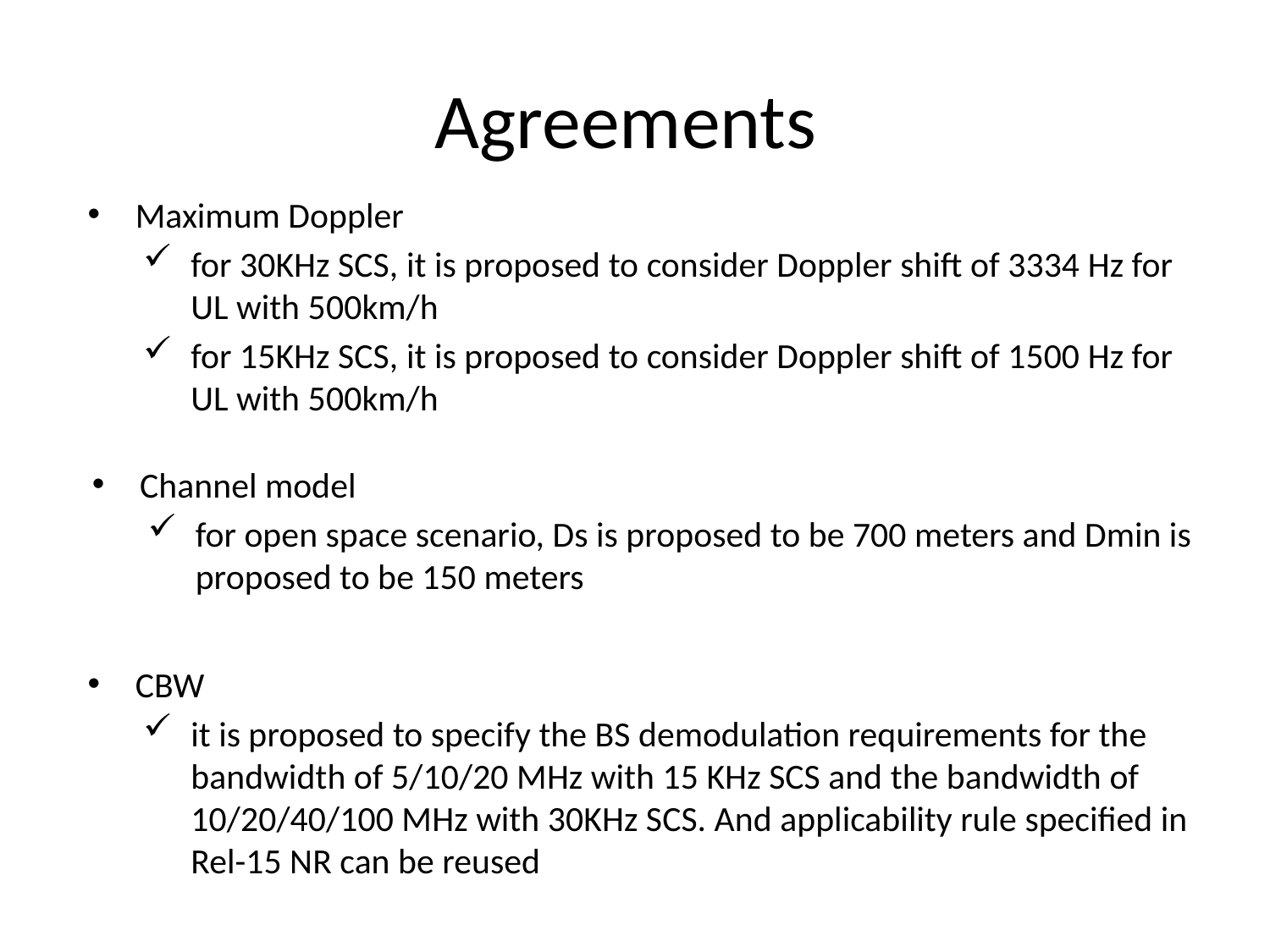

# Agreements
Maximum Doppler
for 30KHz SCS, it is proposed to consider Doppler shift of 3334 Hz for UL with 500km/h
for 15KHz SCS, it is proposed to consider Doppler shift of 1500 Hz for UL with 500km/h

Channel model
for open space scenario, Ds is proposed to be 700 meters and Dmin is proposed to be 150 meters
CBW
it is proposed to specify the BS demodulation requirements for the bandwidth of 5/10/20 MHz with 15 KHz SCS and the bandwidth of 10/20/40/100 MHz with 30KHz SCS. And applicability rule specified in Rel-15 NR can be reused